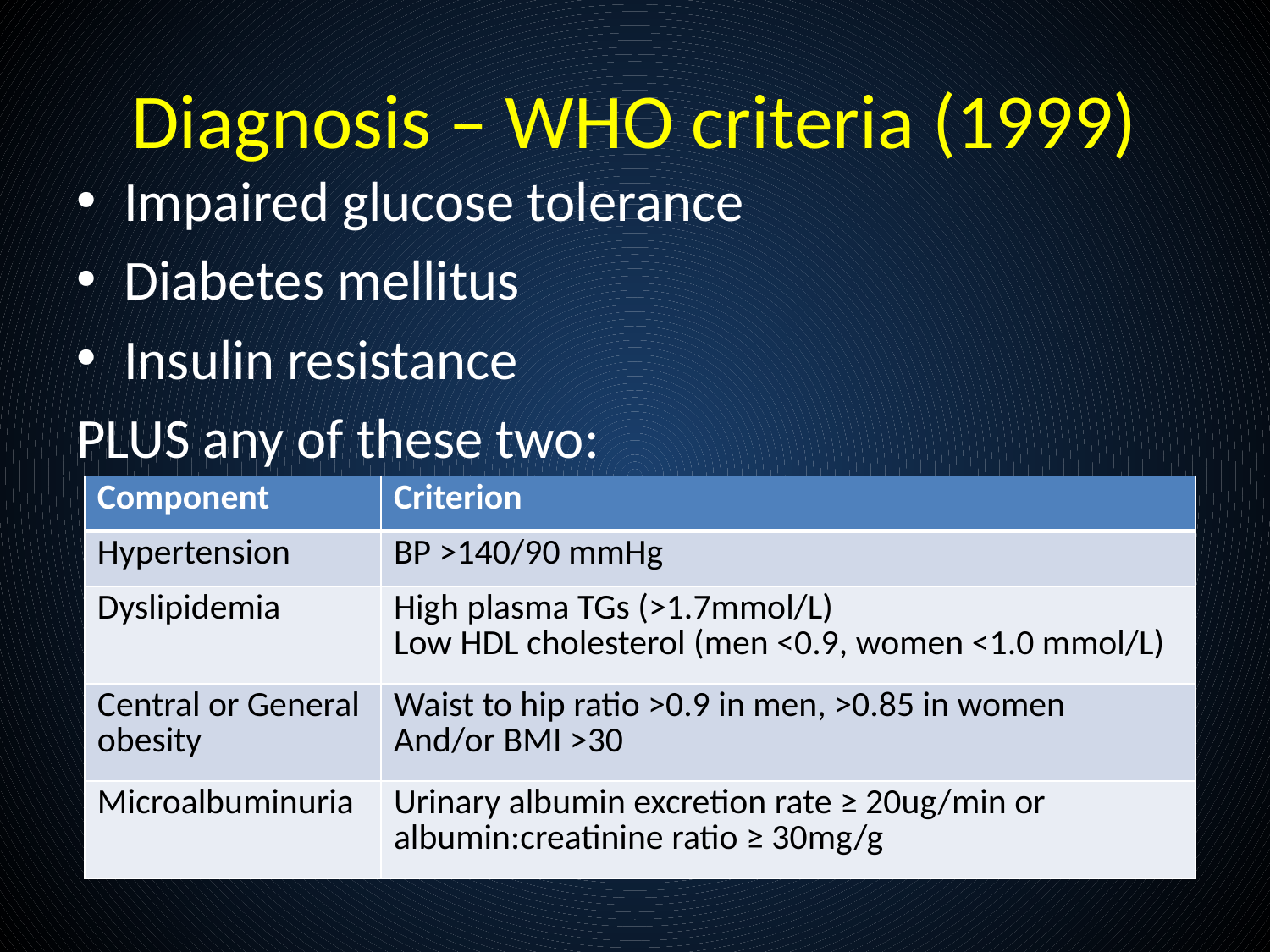

# Diagnosis – WHO criteria (1999)
Impaired glucose tolerance
Diabetes mellitus
Insulin resistance
PLUS any of these two:
| Component | Criterion |
| --- | --- |
| Hypertension | BP >140/90 mmHg |
| Dyslipidemia | High plasma TGs (>1.7mmol/L) Low HDL cholesterol (men <0.9, women <1.0 mmol/L) |
| Central or General obesity | Waist to hip ratio >0.9 in men, >0.85 in women And/or BMI >30 |
| Microalbuminuria | Urinary albumin excretion rate ≥ 20ug/min or albumin:creatinine ratio ≥ 30mg/g |